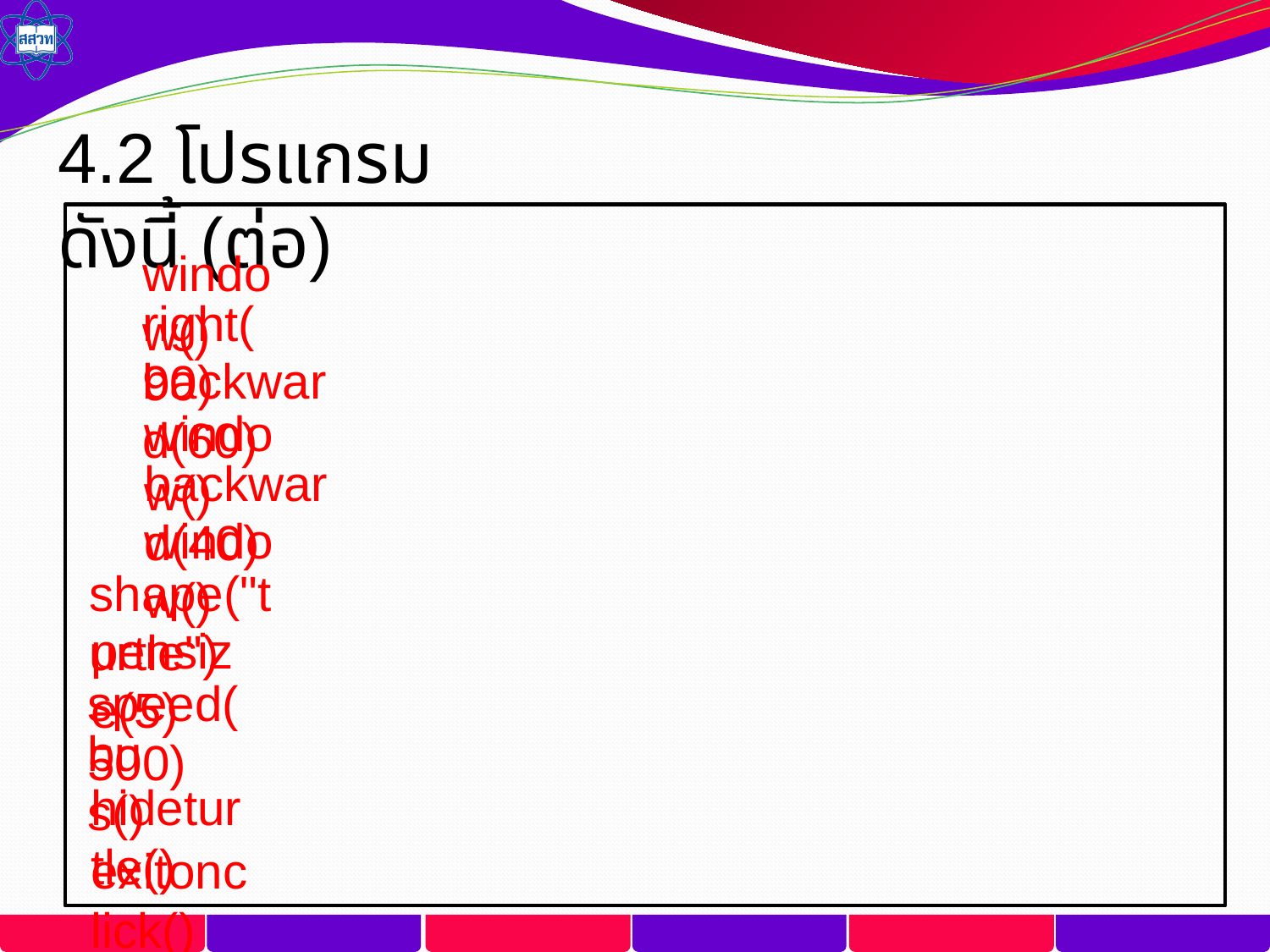

4.2 โปรแกรม ดังนี้ (ต่อ)

window()
right(90)
backward(60)
window()
backward(40)
window()
shape("turtle")
pensize(5)
speed(500)
bus()
hideturtle()
exitonclick()